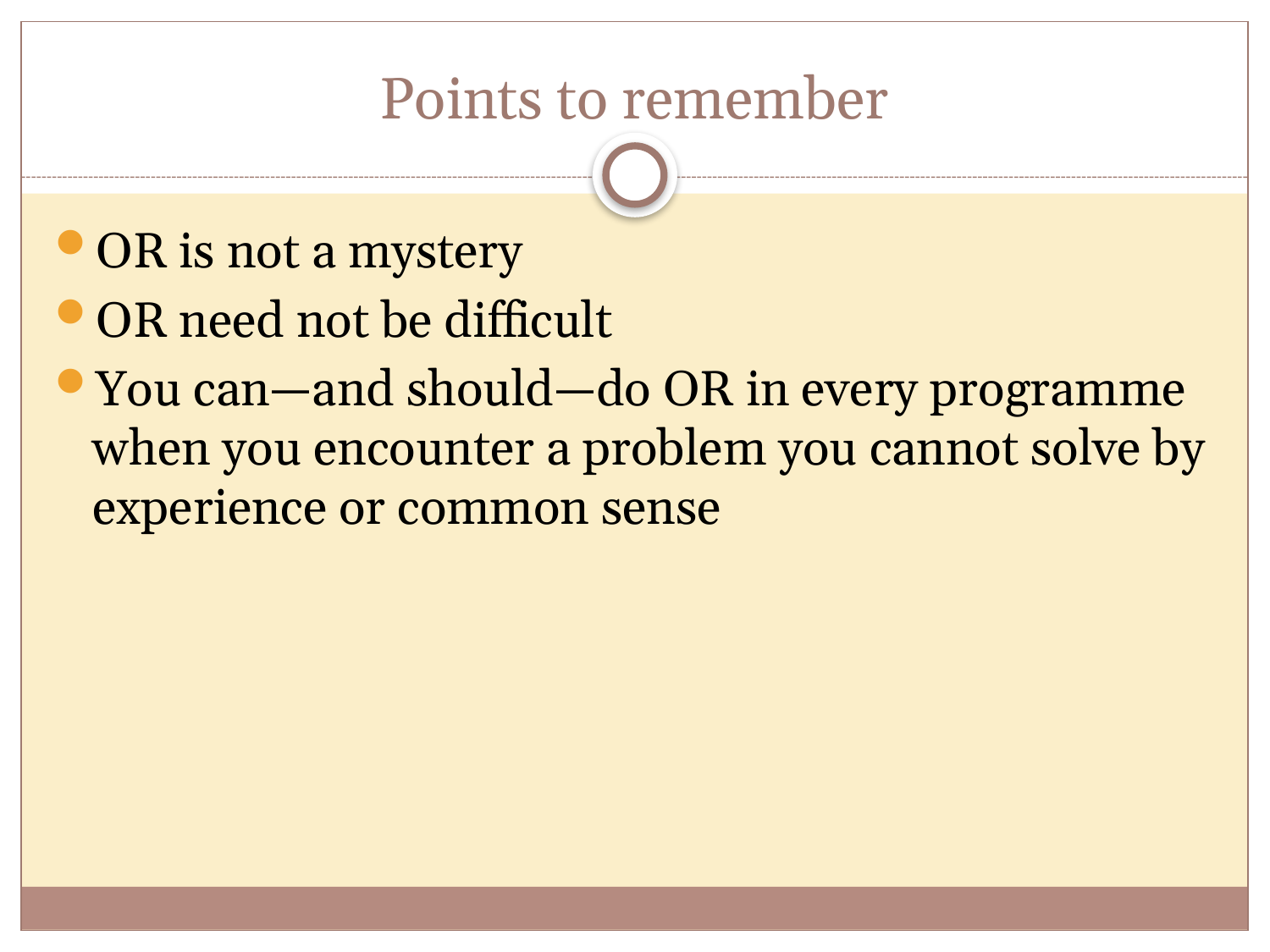

# Points to remember
OR is not a mystery
OR need not be difficult
You can—and should—do OR in every programme when you encounter a problem you cannot solve by experience or common sense